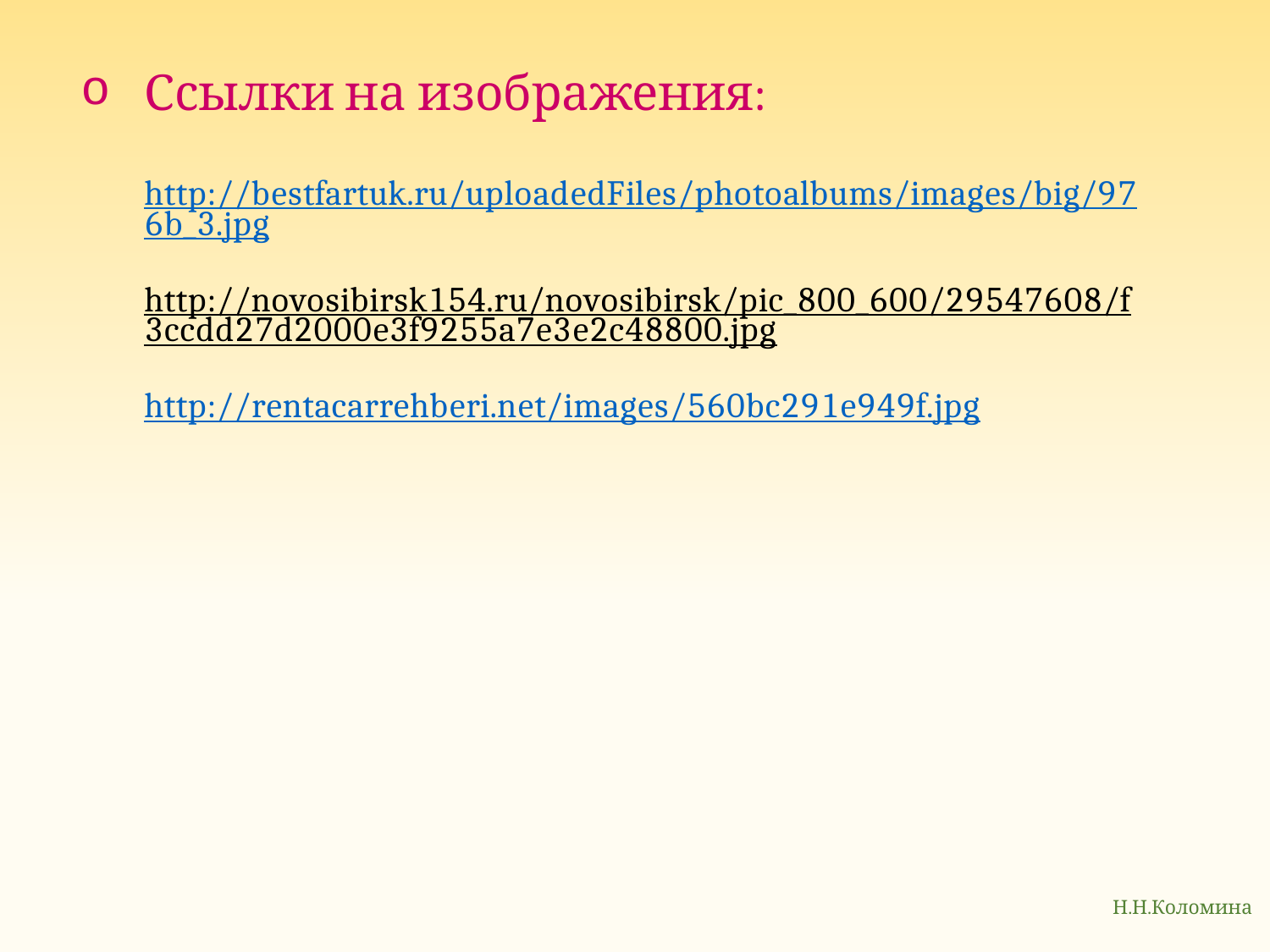

# Ссылки на изображения: http://bestfartuk.ru/uploadedFiles/photoalbums/images/big/976b_3.jpg http://novosibirsk154.ru/novosibirsk/pic_800_600/29547608/f3ccdd27d2000e3f9255a7e3e2c48800.jpg http://rentacarrehberi.net/images/560bc291e949f.jpg